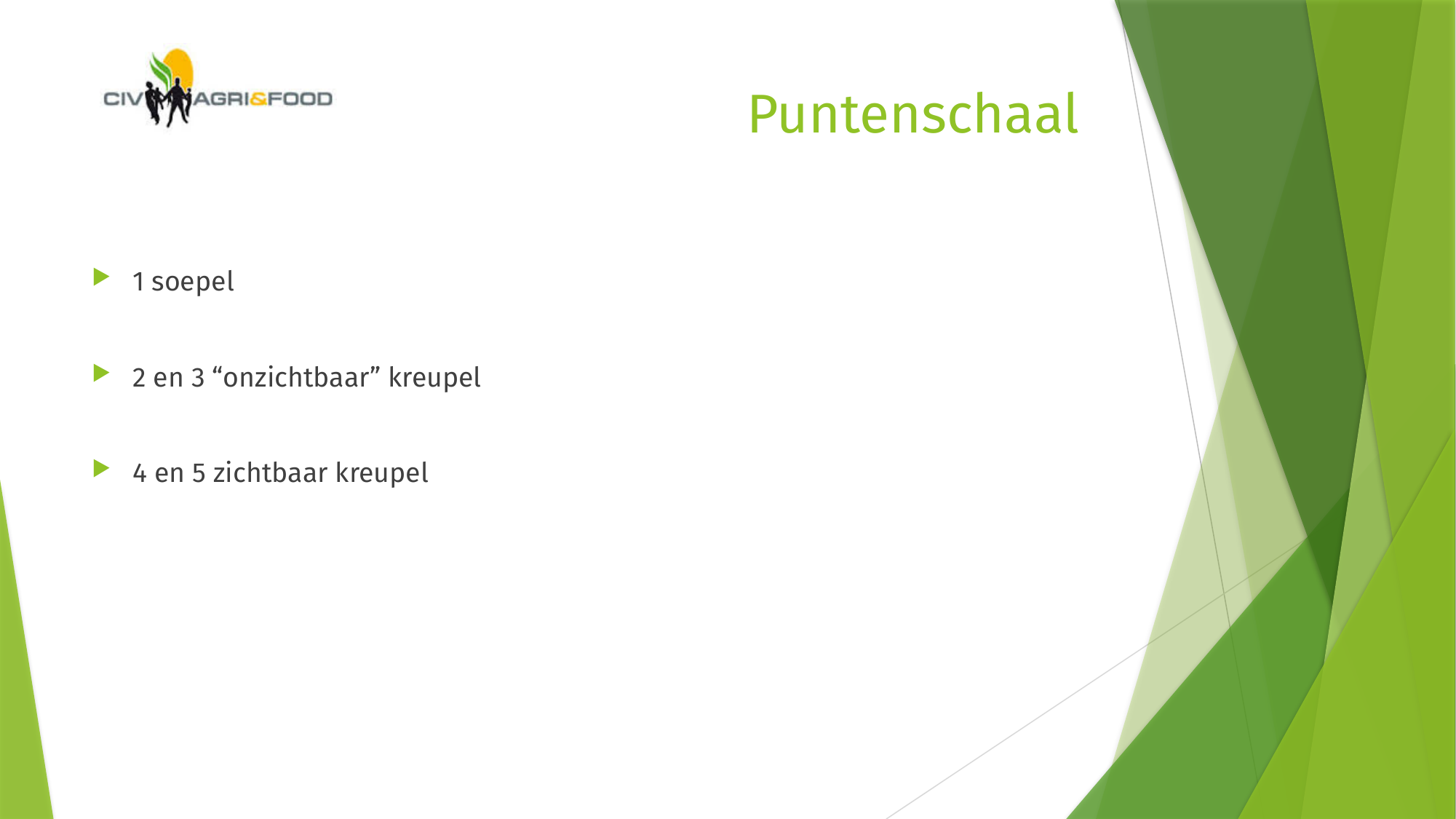

# Puntenschaal
1 soepel

2 en 3 “onzichtbaar” kreupel

4 en 5 zichtbaar kreupel